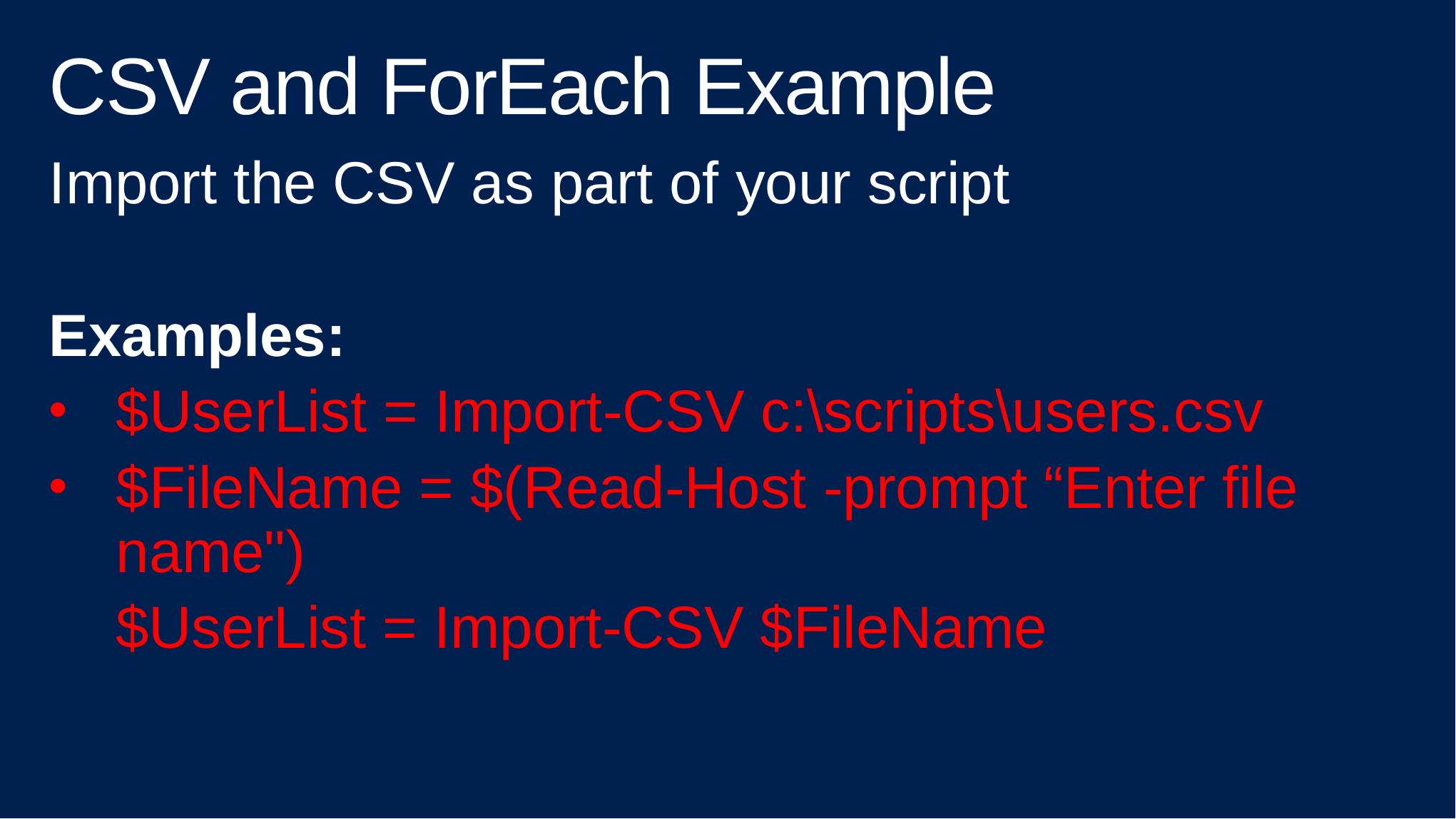

# CSV and ForEach Example
Import the CSV as part of your script

Examples:
$UserList = Import-CSV c:\scripts\users.csv
$FileName = $(Read-Host -prompt “Enter file name")
    $UserList = Import-CSV $FileName